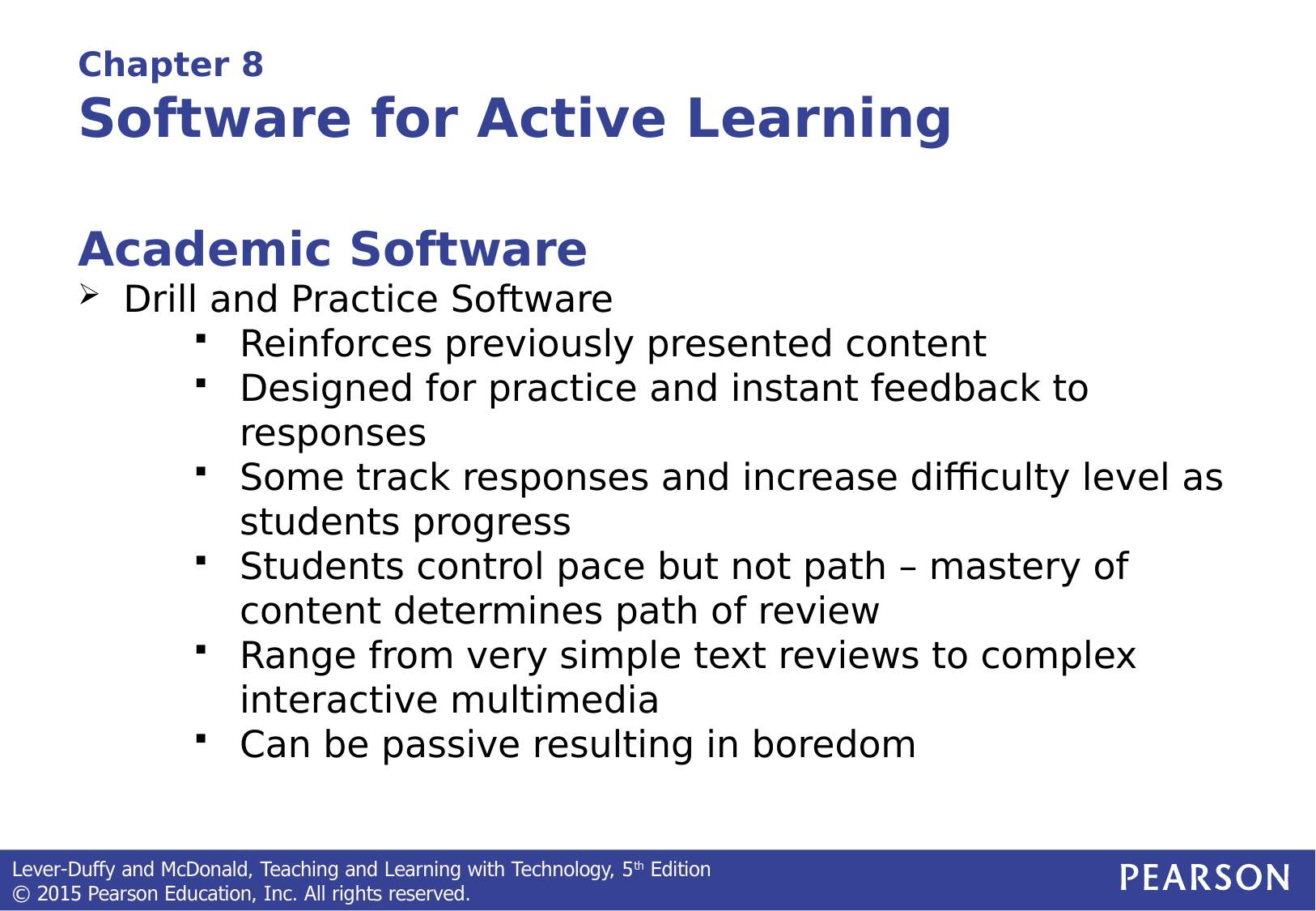

# Chapter 8 Software for Active Learning
Academic Software
Drill and Practice Software
Reinforces previously presented content
Designed for practice and instant feedback to responses
Some track responses and increase difficulty level as students progress
Students control pace but not path – mastery of content determines path of review
Range from very simple text reviews to complex interactive multimedia
Can be passive resulting in boredom